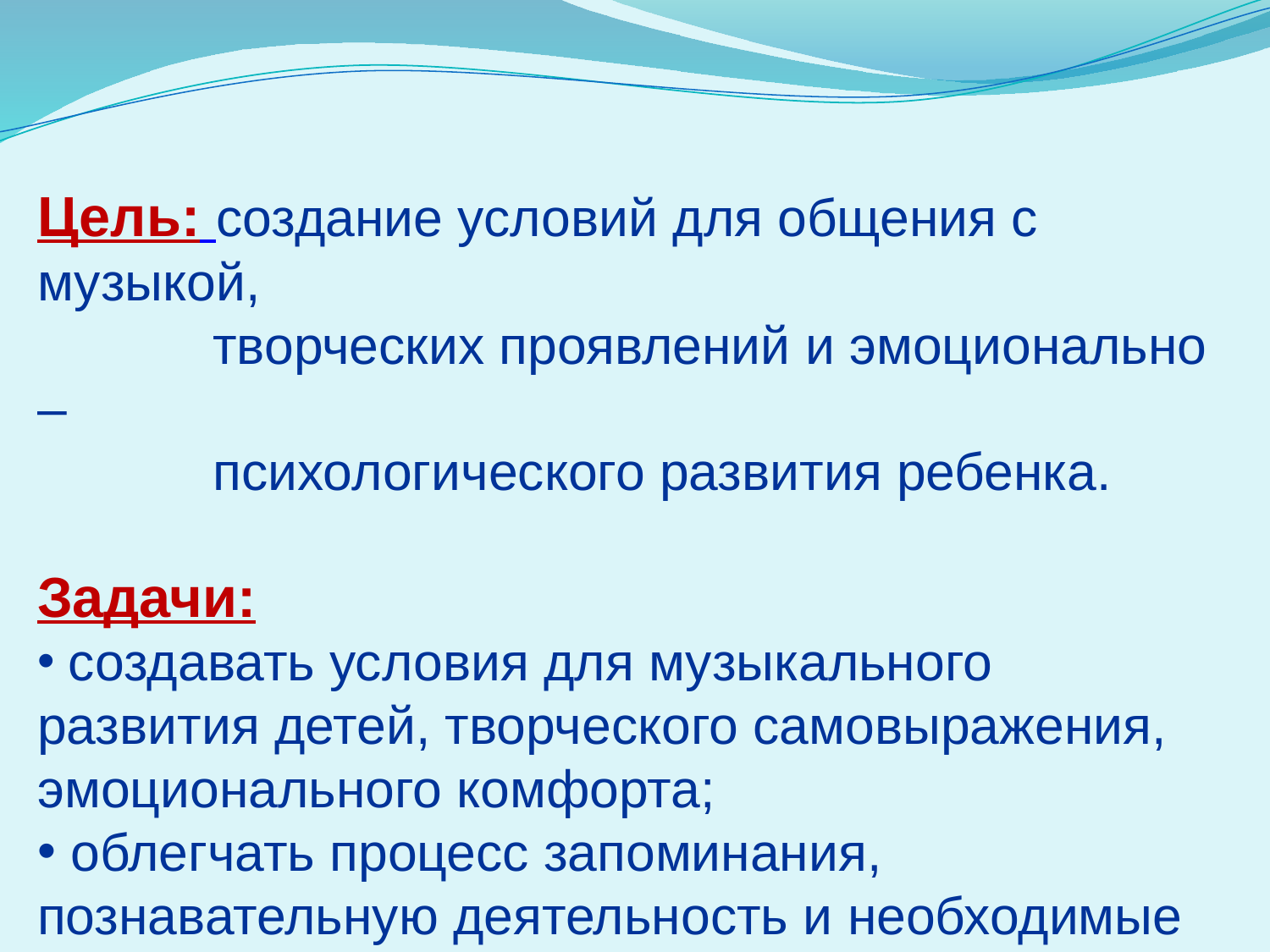

Цель: создание условий для общения с музыкой,
            творческих проявлений и эмоционально –
            психологического развития ребенка.

Задачи:
 создавать условия для музыкального развития детей, творческого самовыражения, эмоционального комфорта;
 облегчать процесс запоминания, познавательную деятельность и необходимые зрительные представления;
 активизировать взаимодействие педагогов, родителей и детей.